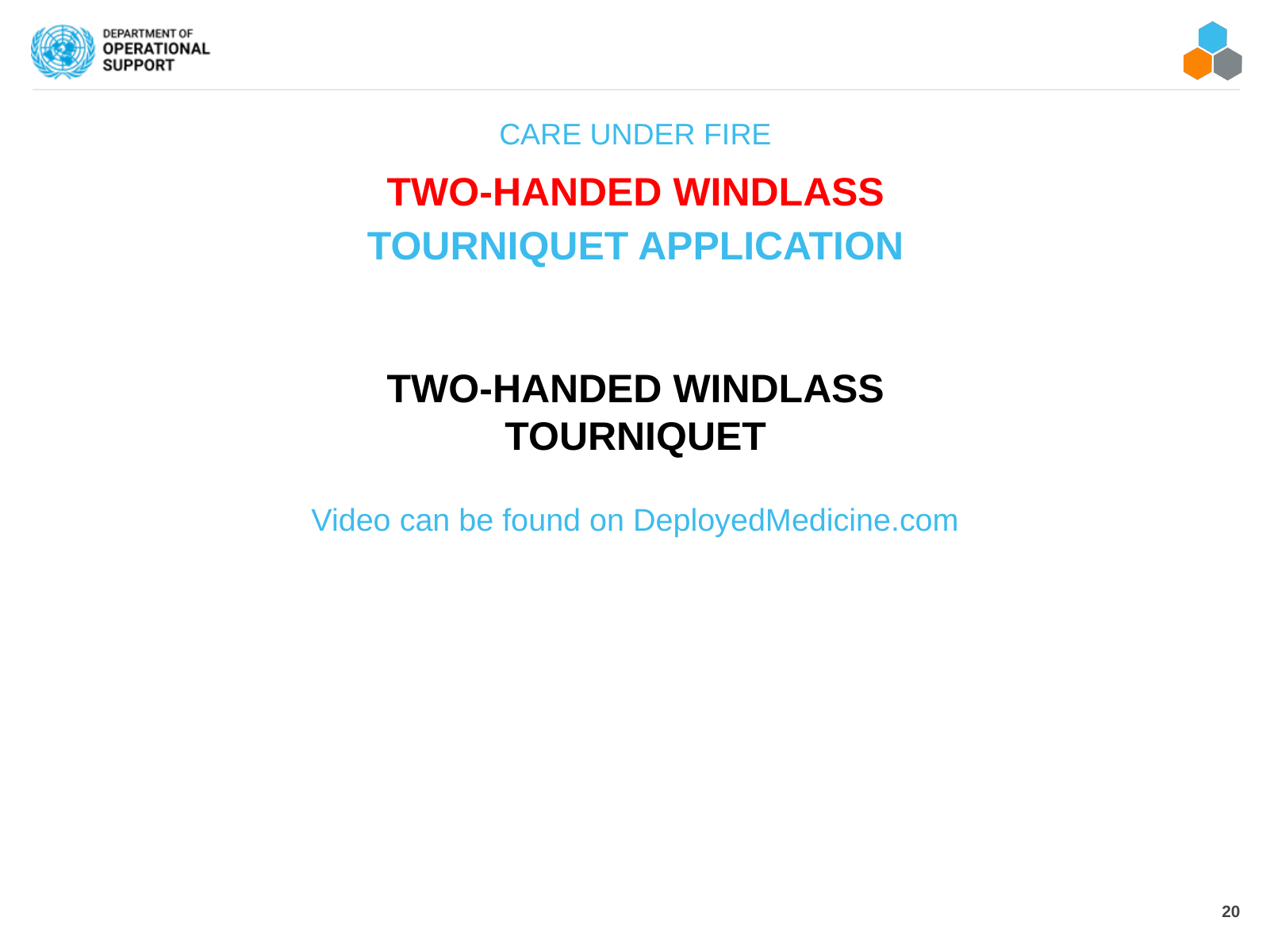

CARE UNDER FIRE
#
TWO-HANDED WINDLASS
TOURNIQUET APPLICATION
TWO-HANDED WINDLASS
TOURNIQUET

Video can be found on DeployedMedicine.com